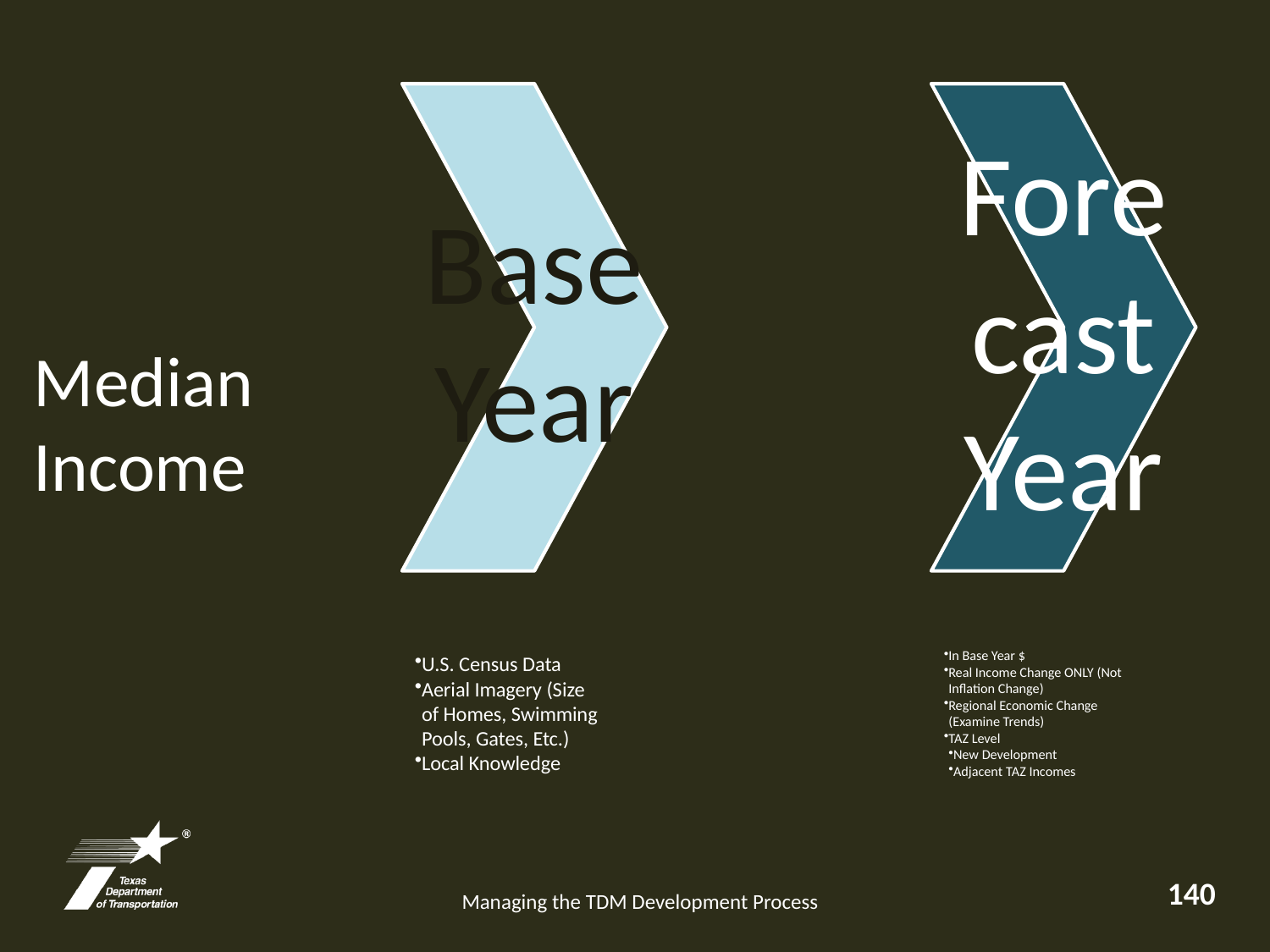

Base Year
Local Knowledge
Forecast Year
Aerial Imagery (Size of Homes, Swimming Pools, Gates, Etc.)
Real Income Change ONLY (Not Inflation Change)
U.S. Census Data
TAZ Level
Regional Economic Change (Examine Trends)
New Development
Adjacent TAZ Incomes
In Base Year $
# Median Income